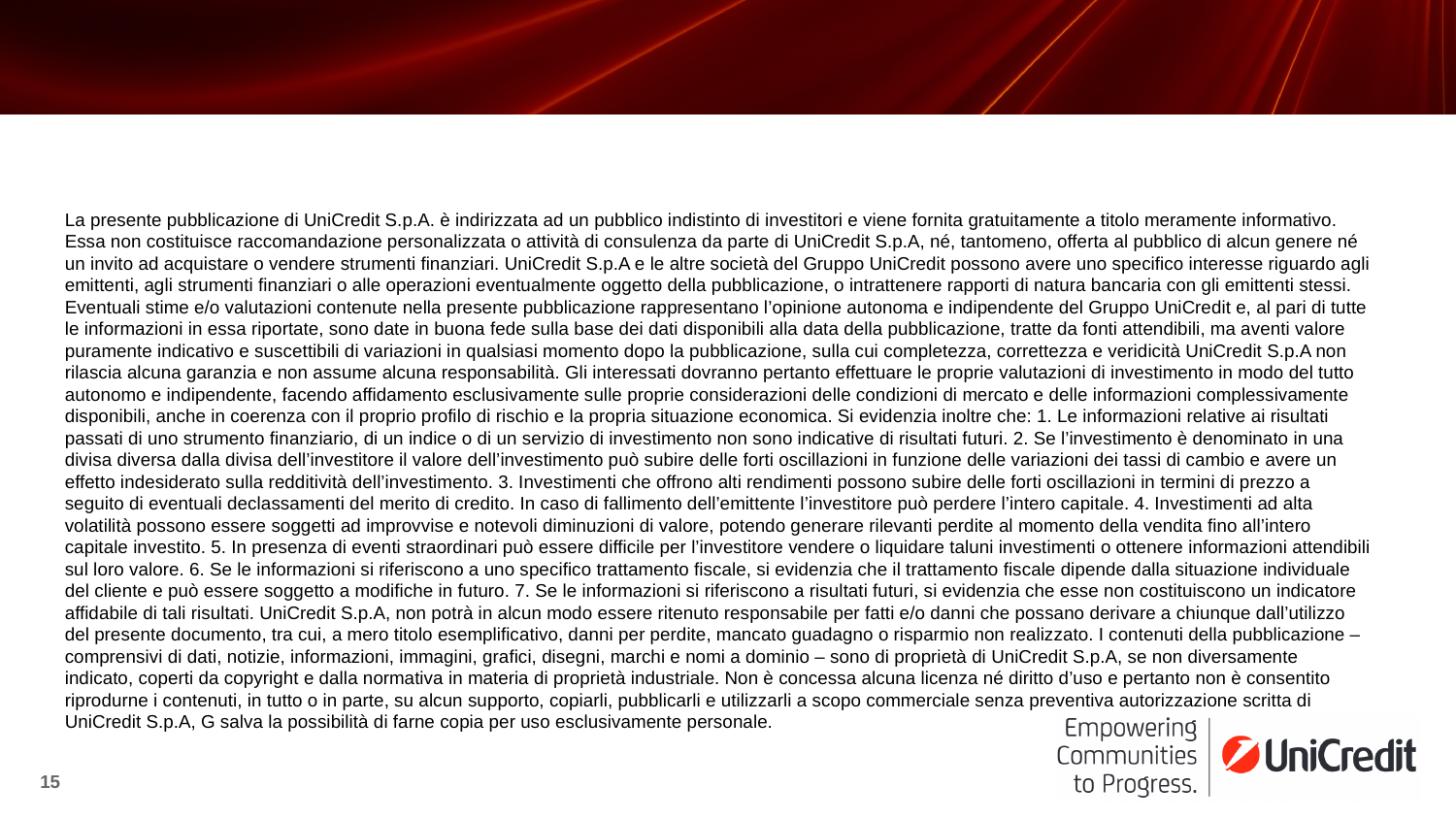

La presente pubblicazione di UniCredit S.p.A. è indirizzata ad un pubblico indistinto di investitori e viene fornita gratuitamente a titolo meramente informativo. Essa non costituisce raccomandazione personalizzata o attività di consulenza da parte di UniCredit S.p.A, né, tantomeno, offerta al pubblico di alcun genere né un invito ad acquistare o vendere strumenti finanziari. UniCredit S.p.A e le altre società del Gruppo UniCredit possono avere uno specifico interesse riguardo agli emittenti, agli strumenti finanziari o alle operazioni eventualmente oggetto della pubblicazione, o intrattenere rapporti di natura bancaria con gli emittenti stessi. Eventuali stime e/o valutazioni contenute nella presente pubblicazione rappresentano l’opinione autonoma e indipendente del Gruppo UniCredit e, al pari di tutte le informazioni in essa riportate, sono date in buona fede sulla base dei dati disponibili alla data della pubblicazione, tratte da fonti attendibili, ma aventi valore puramente indicativo e suscettibili di variazioni in qualsiasi momento dopo la pubblicazione, sulla cui completezza, correttezza e veridicità UniCredit S.p.A non rilascia alcuna garanzia e non assume alcuna responsabilità. Gli interessati dovranno pertanto effettuare le proprie valutazioni di investimento in modo del tutto autonomo e indipendente, facendo affidamento esclusivamente sulle proprie considerazioni delle condizioni di mercato e delle informazioni complessivamente disponibili, anche in coerenza con il proprio profilo di rischio e la propria situazione economica. Si evidenzia inoltre che: 1. Le informazioni relative ai risultati passati di uno strumento finanziario, di un indice o di un servizio di investimento non sono indicative di risultati futuri. 2. Se l’investimento è denominato in una divisa diversa dalla divisa dell’investitore il valore dell’investimento può subire delle forti oscillazioni in funzione delle variazioni dei tassi di cambio e avere un effetto indesiderato sulla redditività dell’investimento. 3. Investimenti che offrono alti rendimenti possono subire delle forti oscillazioni in termini di prezzo a seguito di eventuali declassamenti del merito di credito. In caso di fallimento dell’emittente l’investitore può perdere l’intero capitale. 4. Investimenti ad alta volatilità possono essere soggetti ad improvvise e notevoli diminuzioni di valore, potendo generare rilevanti perdite al momento della vendita fino all’intero capitale investito. 5. In presenza di eventi straordinari può essere difficile per l’investitore vendere o liquidare taluni investimenti o ottenere informazioni attendibili sul loro valore. 6. Se le informazioni si riferiscono a uno specifico trattamento fiscale, si evidenzia che il trattamento fiscale dipende dalla situazione individuale del cliente e può essere soggetto a modifiche in futuro. 7. Se le informazioni si riferiscono a risultati futuri, si evidenzia che esse non costituiscono un indicatore affidabile di tali risultati. UniCredit S.p.A, non potrà in alcun modo essere ritenuto responsabile per fatti e/o danni che possano derivare a chiunque dall’utilizzo del presente documento, tra cui, a mero titolo esemplificativo, danni per perdite, mancato guadagno o risparmio non realizzato. I contenuti della pubblicazione – comprensivi di dati, notizie, informazioni, immagini, grafici, disegni, marchi e nomi a dominio – sono di proprietà di UniCredit S.p.A, se non diversamente indicato, coperti da copyright e dalla normativa in materia di proprietà industriale. Non è concessa alcuna licenza né diritto d’uso e pertanto non è consentito riprodurne i contenuti, in tutto o in parte, su alcun supporto, copiarli, pubblicarli e utilizzarli a scopo commerciale senza preventiva autorizzazione scritta di UniCredit S.p.A, G salva la possibilità di farne copia per uso esclusivamente personale.